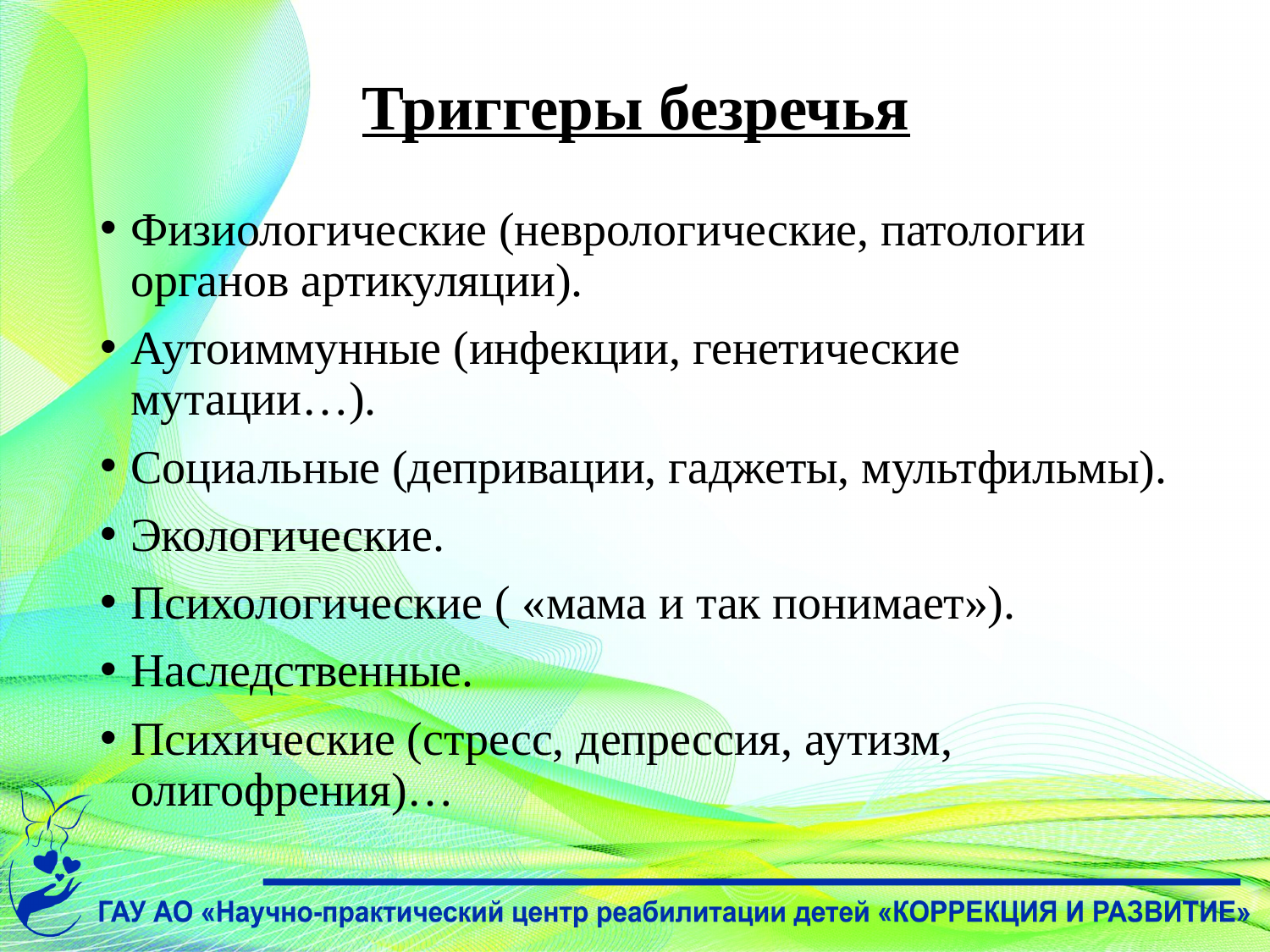

# Триггеры безречья
Физиологические (неврологические, патологии органов артикуляции).
Аутоиммунные (инфекции, генетические мутации…).
Социальные (депривации, гаджеты, мультфильмы).
Экологические.
Психологические ( «мама и так понимает»).
Наследственные.
Психические (стресс, депрессия, аутизм, олигофрения)…